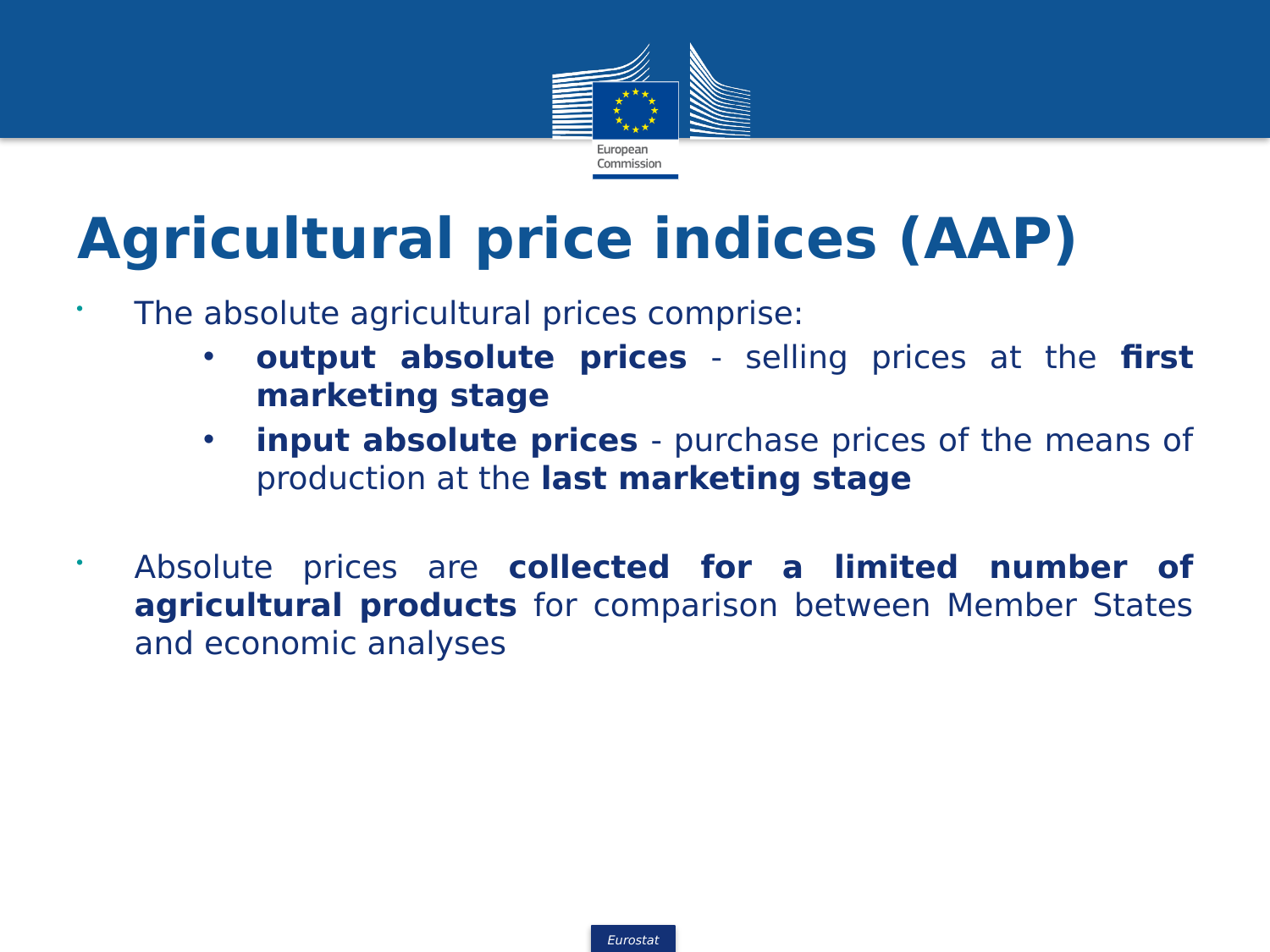

# Agricultural price indices (AAP)
The absolute agricultural prices comprise:
output absolute prices - selling prices at the first marketing stage
input absolute prices - purchase prices of the means of production at the last marketing stage

Absolute prices are collected for a limited number of agricultural products for comparison between Member States and economic analyses